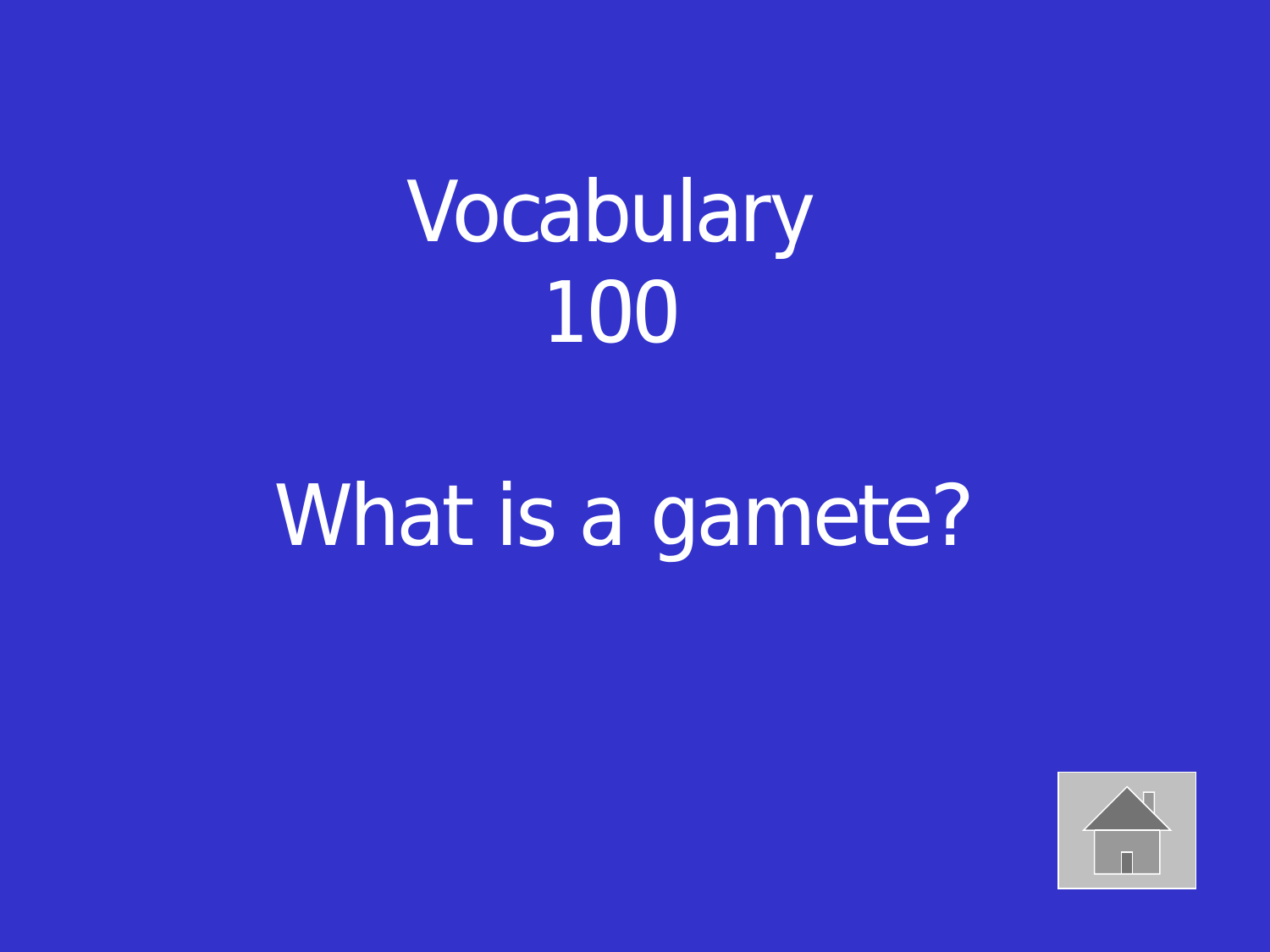

# Vocabulary 100 What is a gamete?